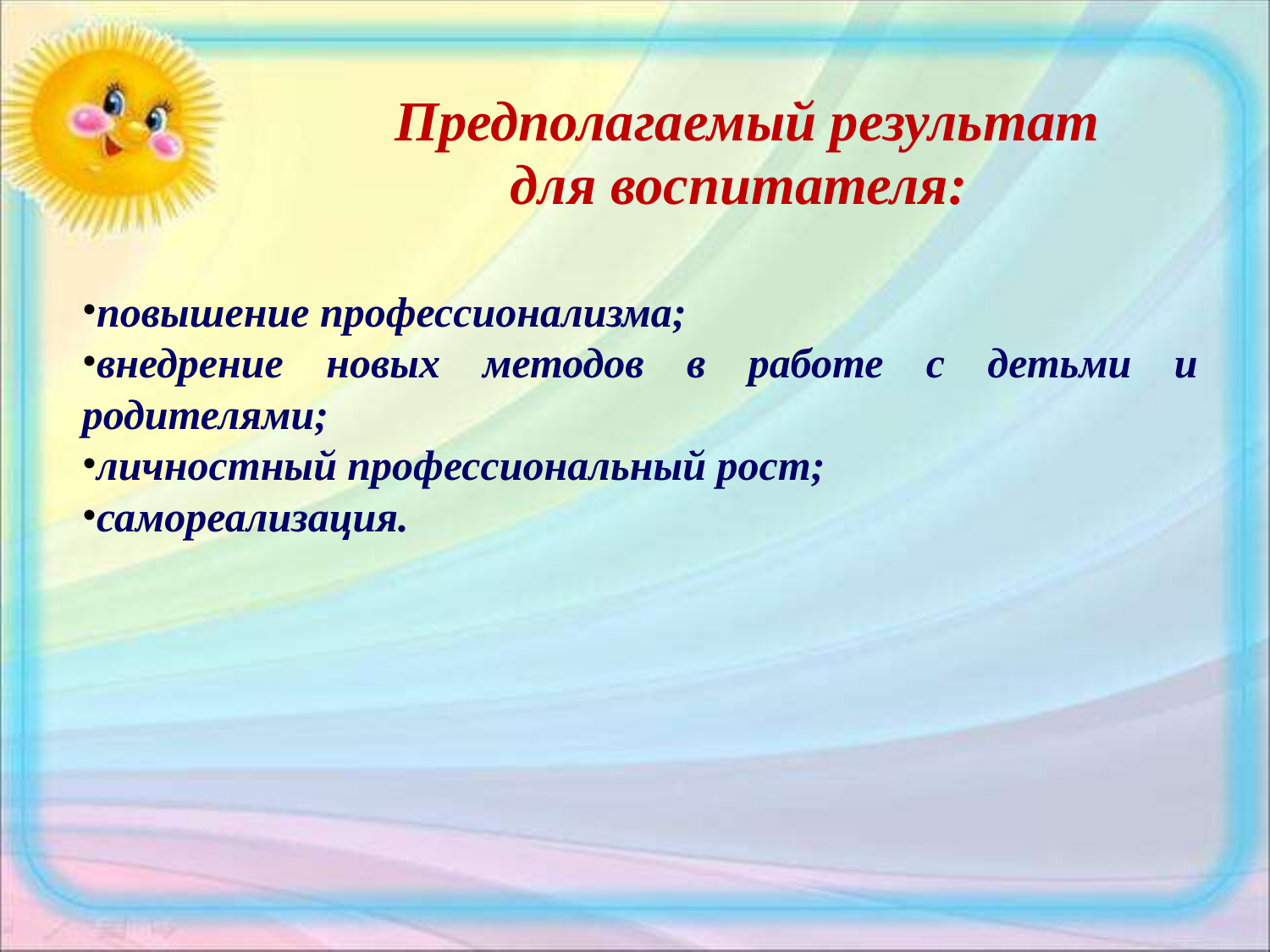

# Предполагаемый результат для воспитателя:
повышение профессионализма;
внедрение новых методов в работе с детьми и родителями;
личностный профессиональный рост;
самореализация.